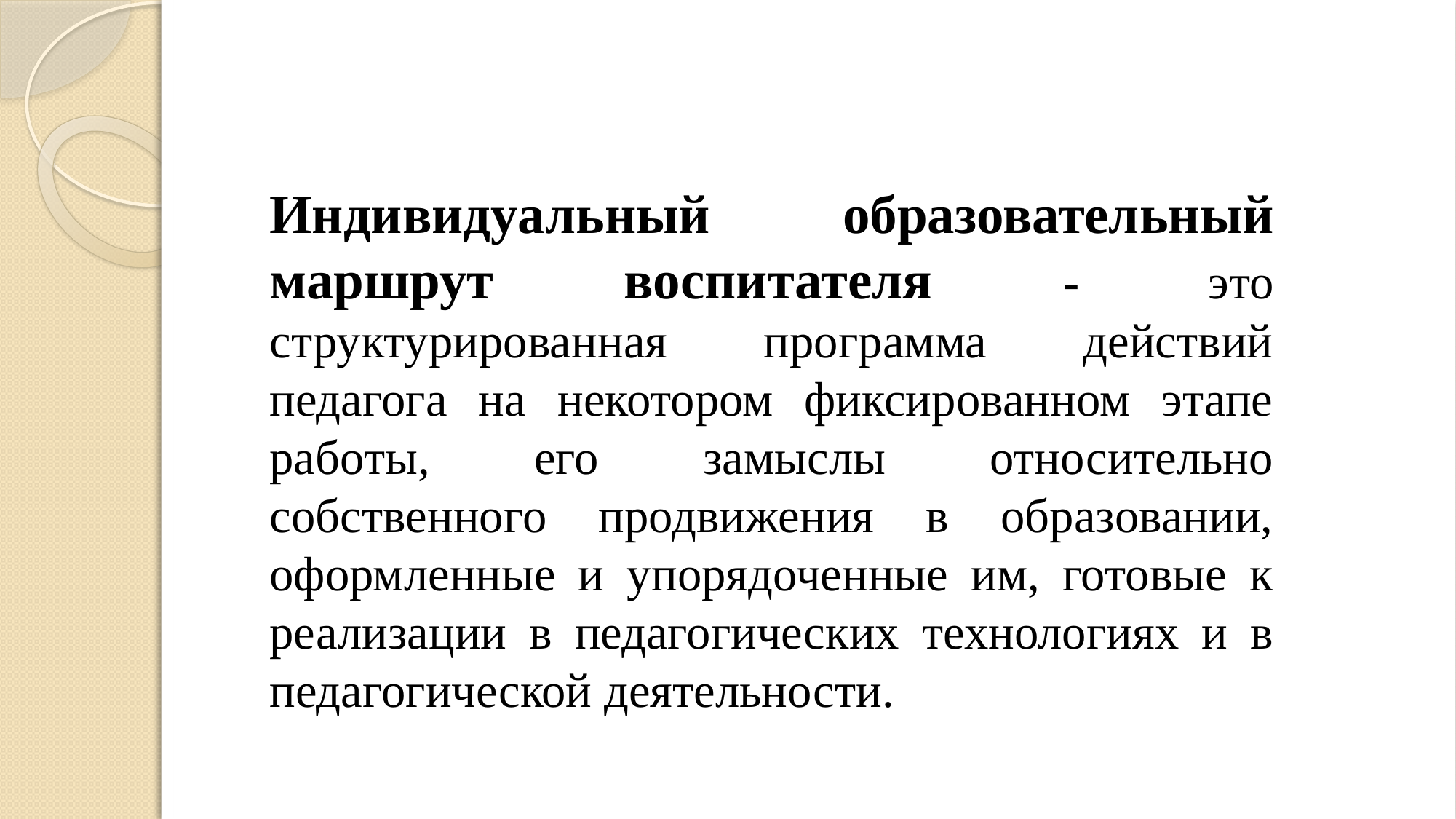

Индивидуальный образовательный маршрут воспитателя - это структурированная программа действий педагога на некотором фиксированном этапе работы, его замыслы относительно собственного продвижения в образовании, оформленные и упорядоченные им, готовые к реализации в педагогических технологиях и в педагогической деятельности.